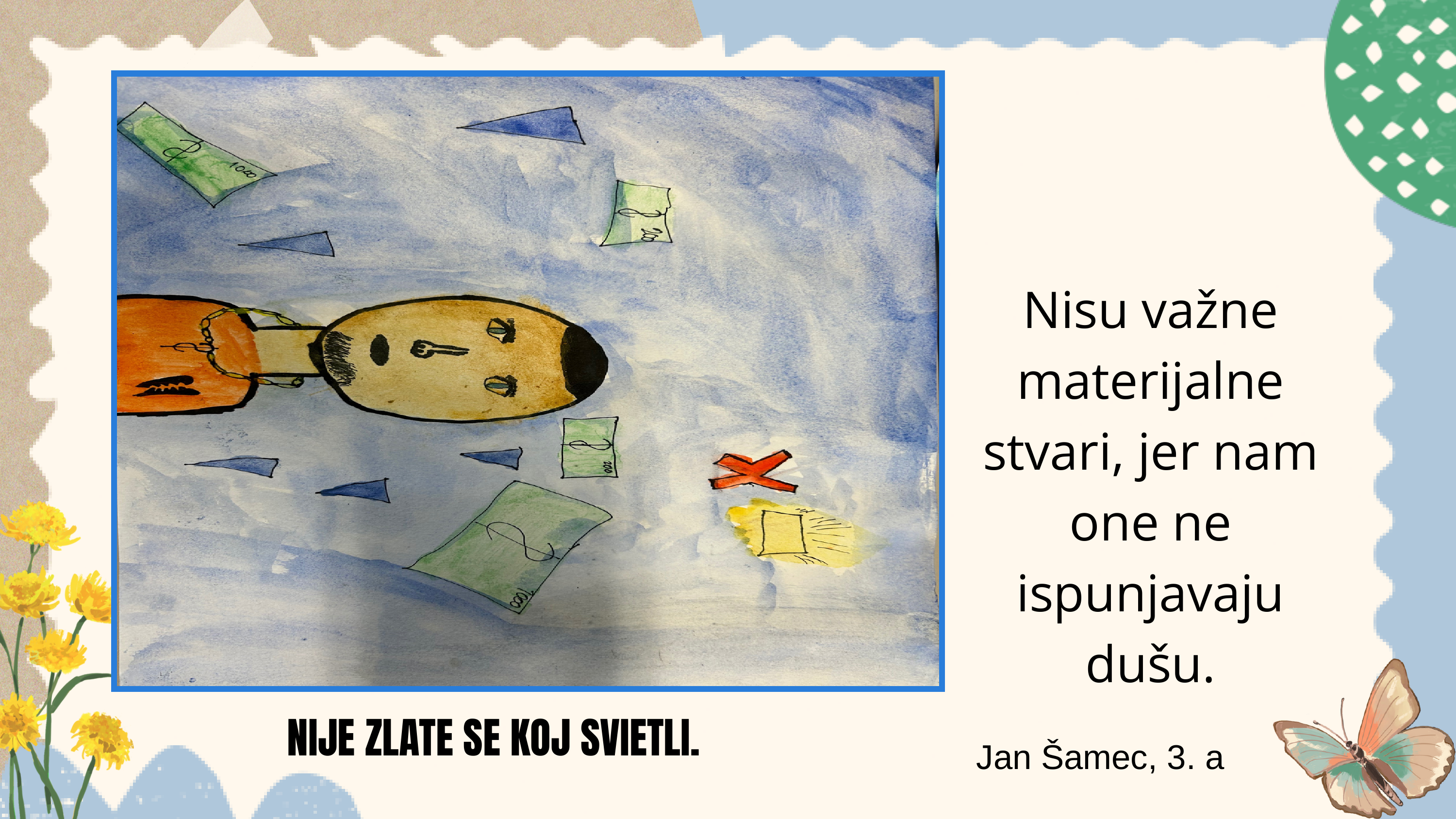

Nisu važne materijalne stvari, jer nam one ne ispunjavaju dušu.

NIJE ZLATE SE KOJ SVIETLI.
Jan Šamec, 3. a